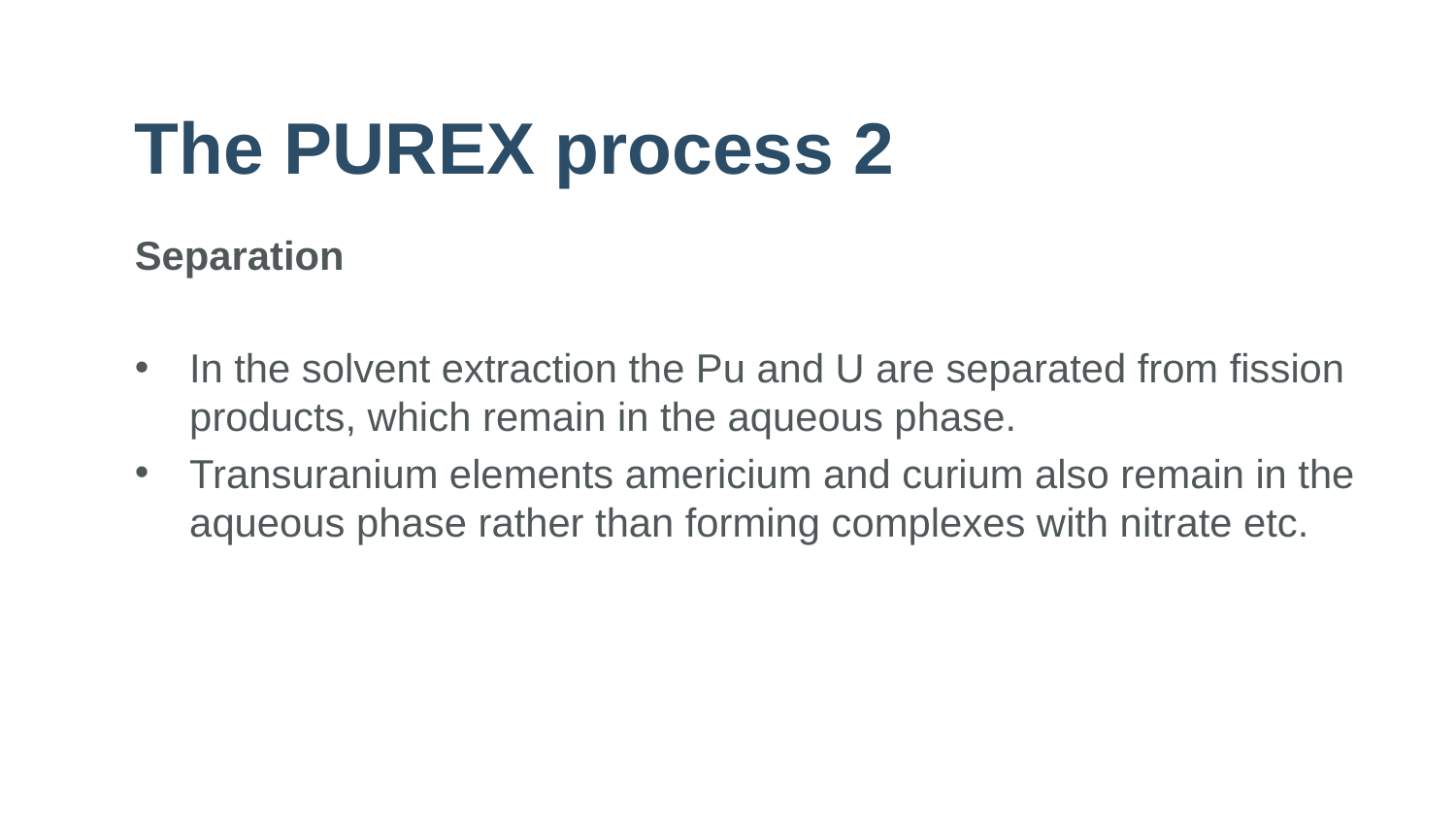

# The PUREX process 2
Separation

In the solvent extraction the Pu and U are separated from fission products, which remain in the aqueous phase.
Transuranium elements americium and curium also remain in the aqueous phase rather than forming complexes with nitrate etc.